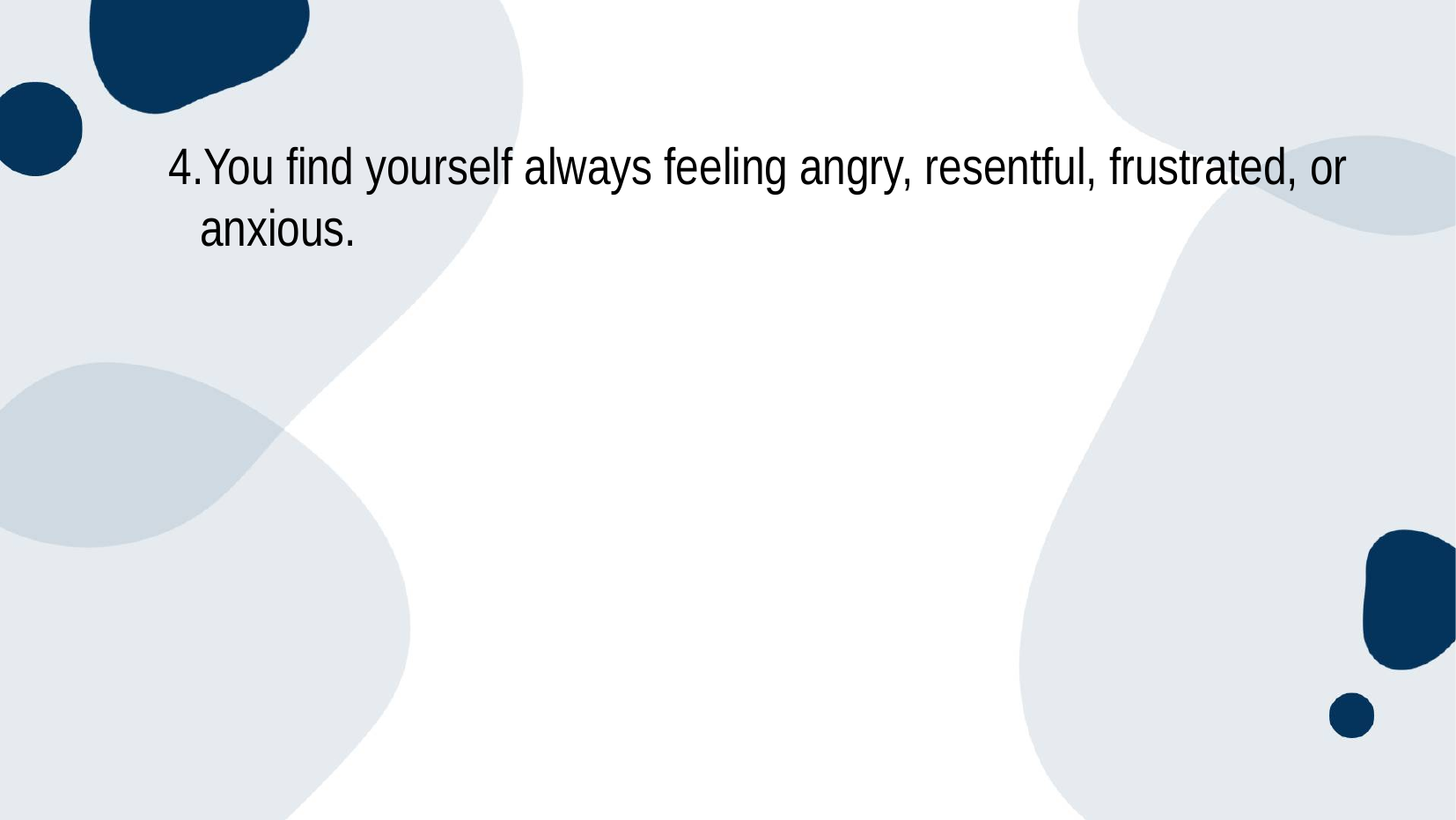

You find yourself always feeling angry, resentful, frustrated, or anxious.